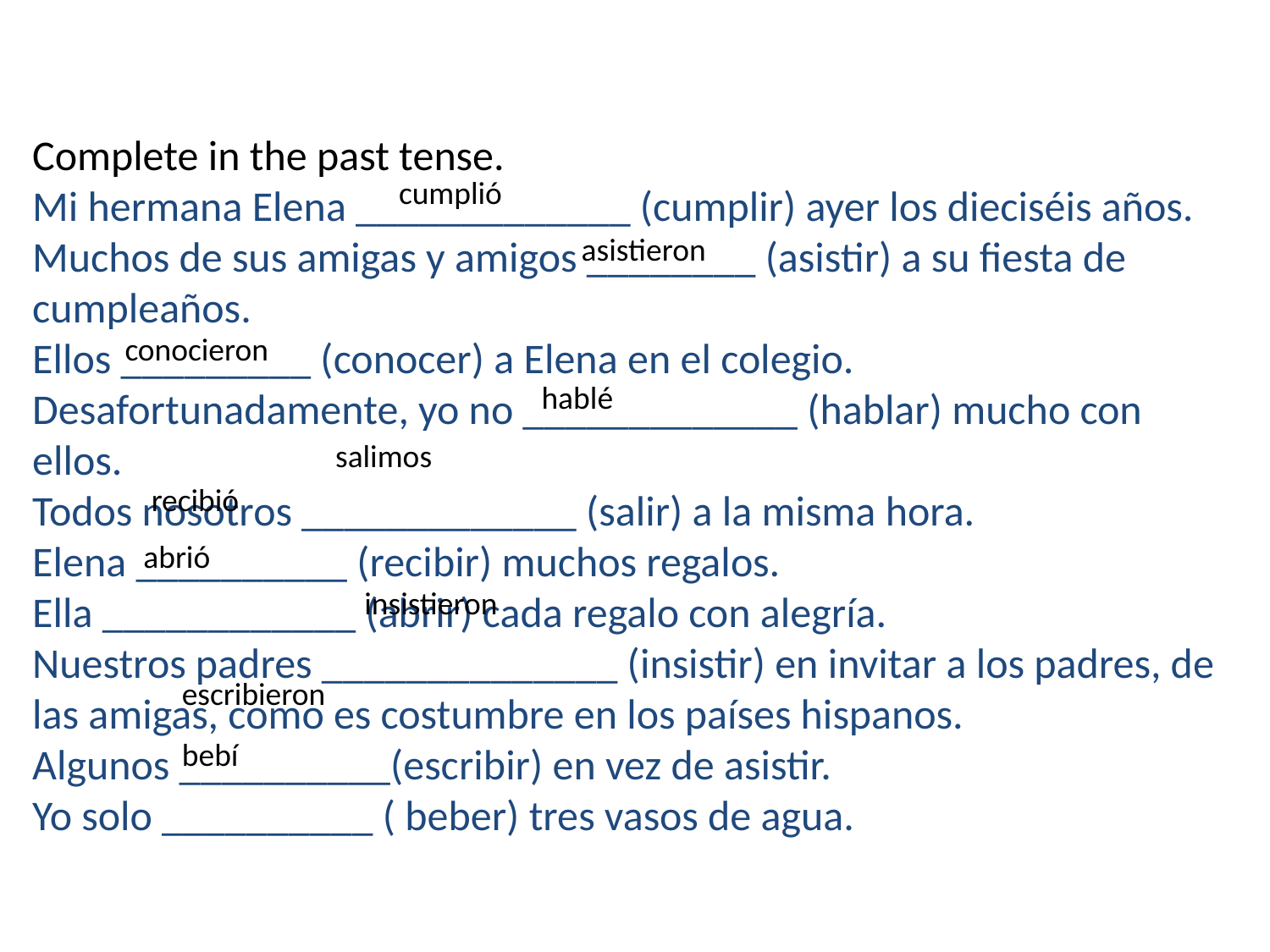

Complete in the past tense.
Mi hermana Elena _____________ (cumplir) ayer los dieciséis años.
Muchos de sus amigas y amigos ________ (asistir) a su fiesta de cumpleaños.
Ellos _________ (conocer) a Elena en el colegio.
Desafortunadamente, yo no _____________ (hablar) mucho con ellos.
Todos nosotros _____________ (salir) a la misma hora.
Elena __________ (recibir) muchos regalos.
Ella ____________ (abrir) cada regalo con alegría.
Nuestros padres ______________ (insistir) en invitar a los padres, de las amigas, como es costumbre en los países hispanos.
Algunos __________(escribir) en vez de asistir.
Yo solo __________ ( beber) tres vasos de agua.

cumplió
asistieron
conocieron
hablé
salimos
recibió
abrió
insistieron
escribieron
bebí